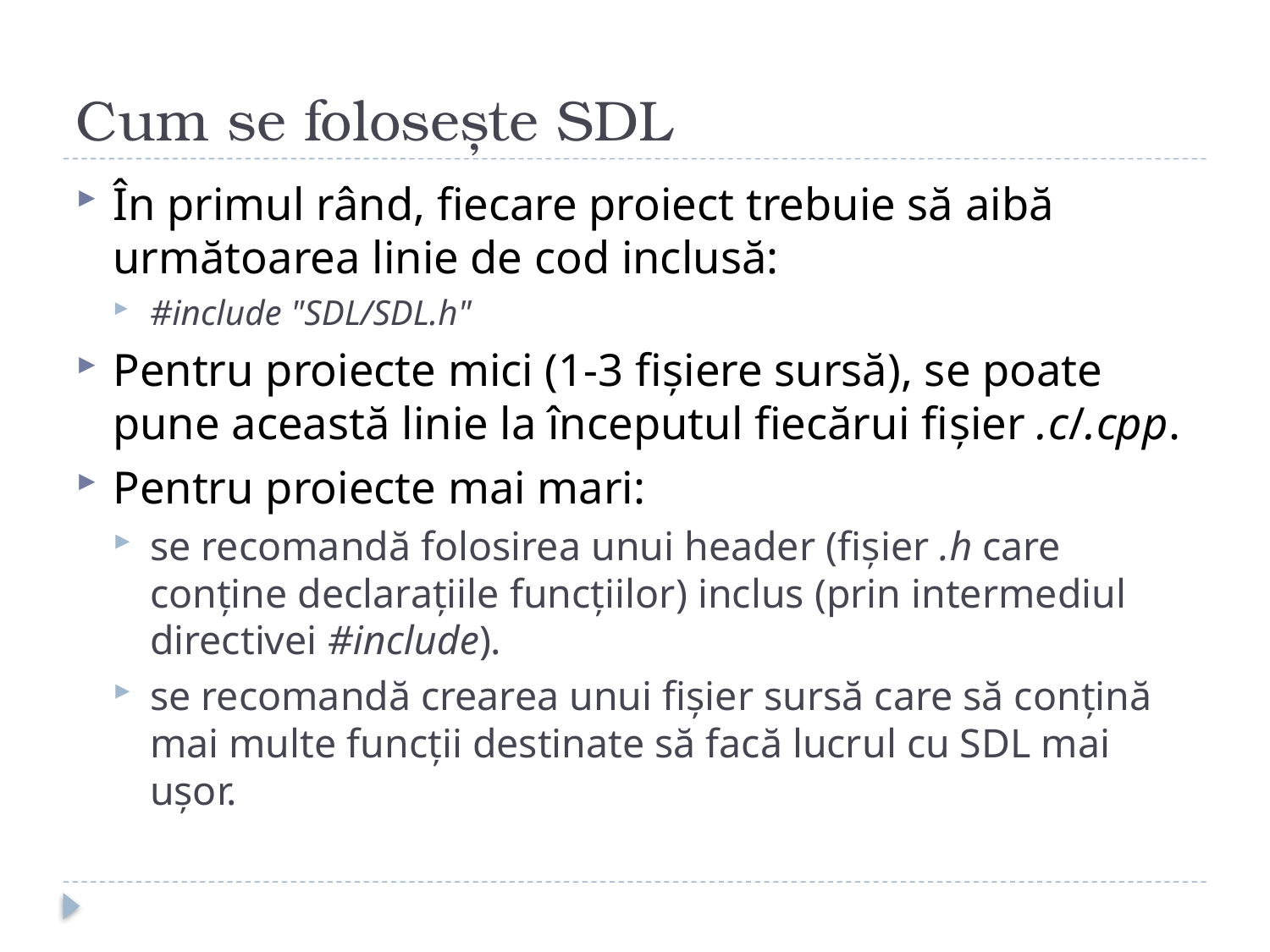

# Cum se folosește SDL
În primul rând, fiecare proiect trebuie să aibă următoarea linie de cod inclusă:
#include "SDL/SDL.h"
Pentru proiecte mici (1-3 fișiere sursă), se poate pune această linie la începutul fiecărui fișier .c/.cpp.
Pentru proiecte mai mari:
se recomandă folosirea unui header (fișier .h care conține declarațiile funcțiilor) inclus (prin intermediul directivei #include).
se recomandă crearea unui fișier sursă care să conțină mai multe funcții destinate să facă lucrul cu SDL mai ușor.